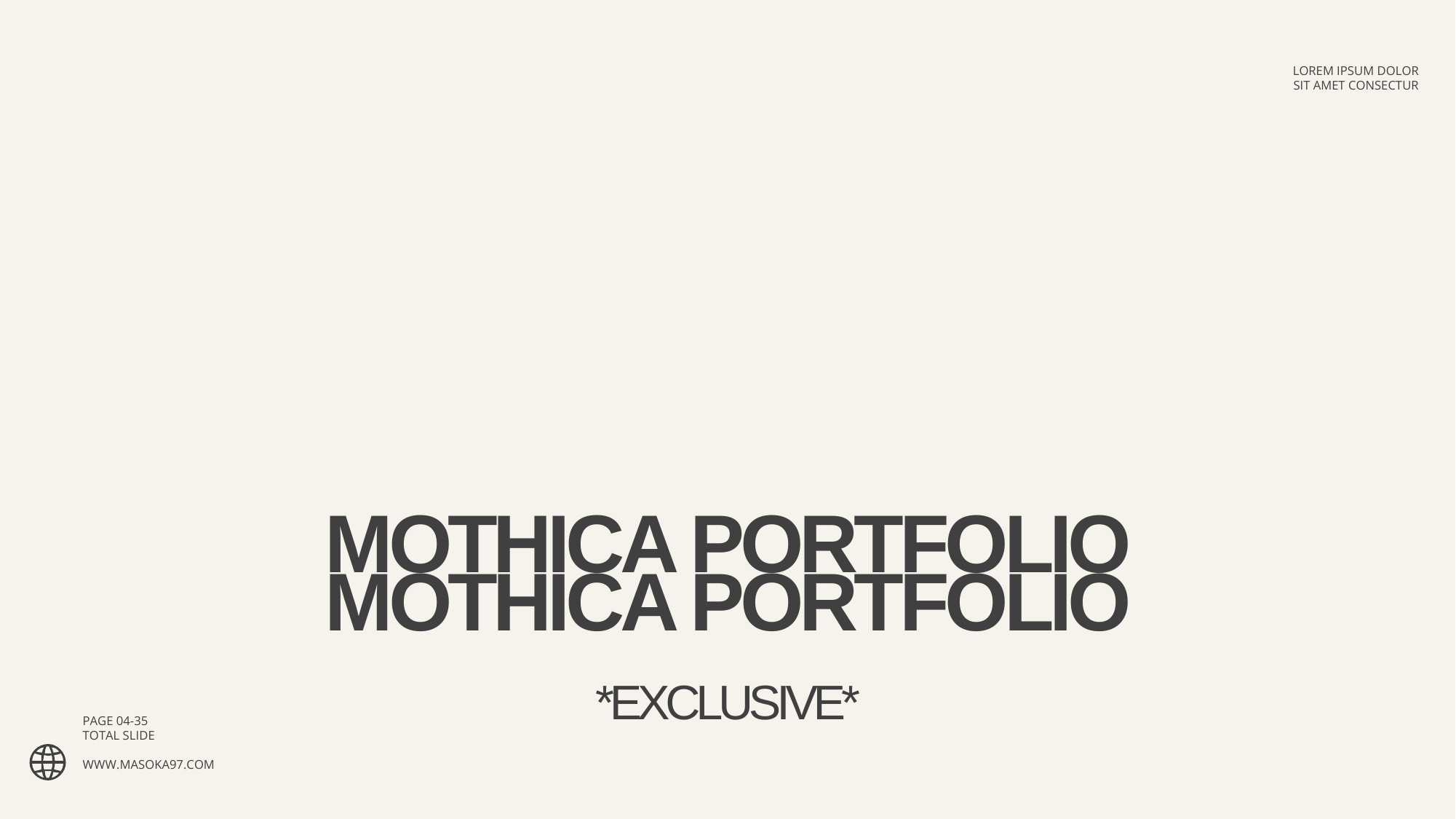

LOREM IPSUM DOLOR SIT AMET CONSECTUR
MOTHICA PORTFOLIO
MOTHICA PORTFOLIO
MOTHICA PORTFOLIO
*EXCLUSIVE*
PAGE 04-35
TOTAL SLIDE

WWW.MASOKA97.COM